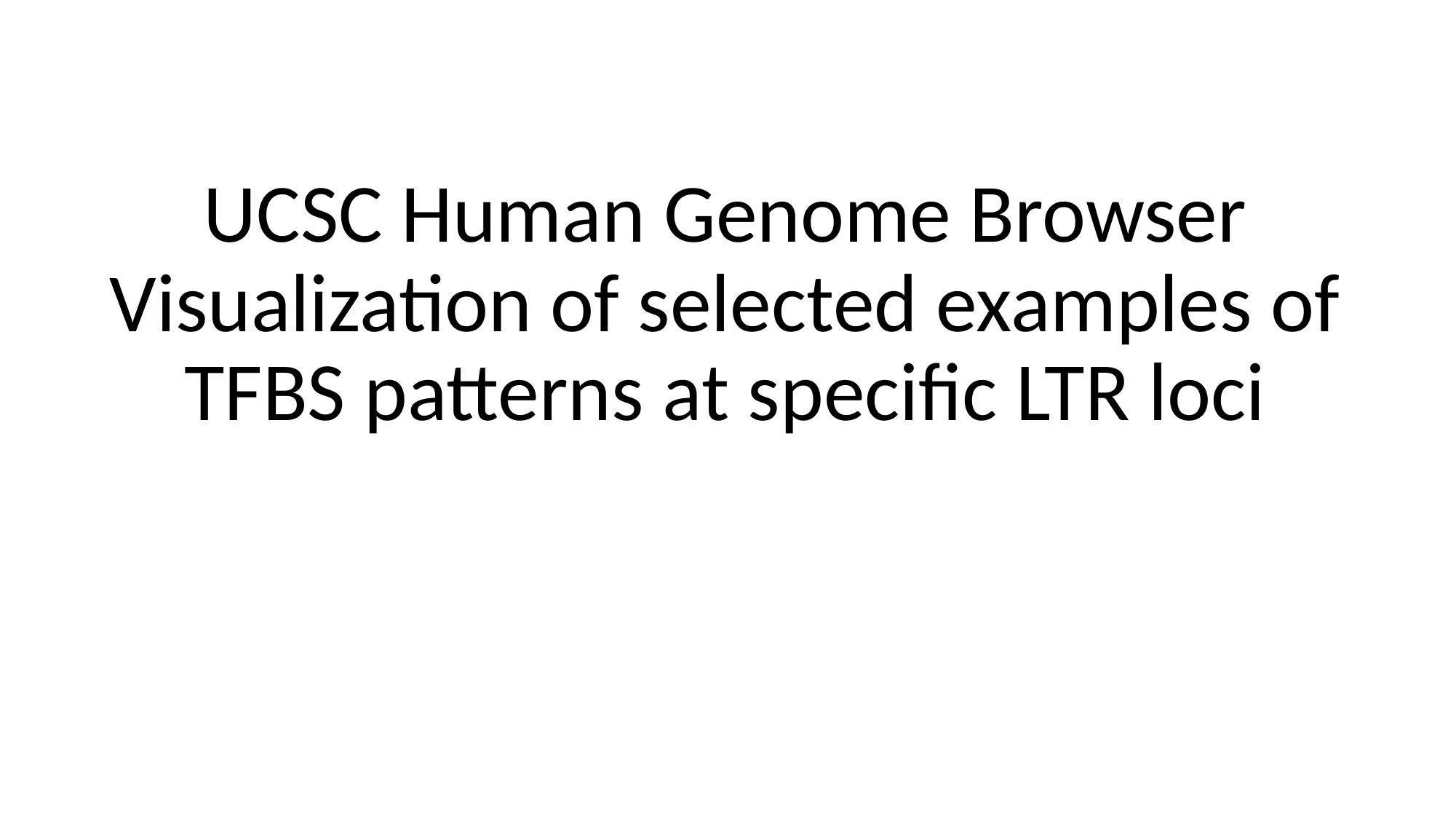

# UCSC Human Genome Browser Visualization of selected examples of TFBS patterns at specific LTR loci